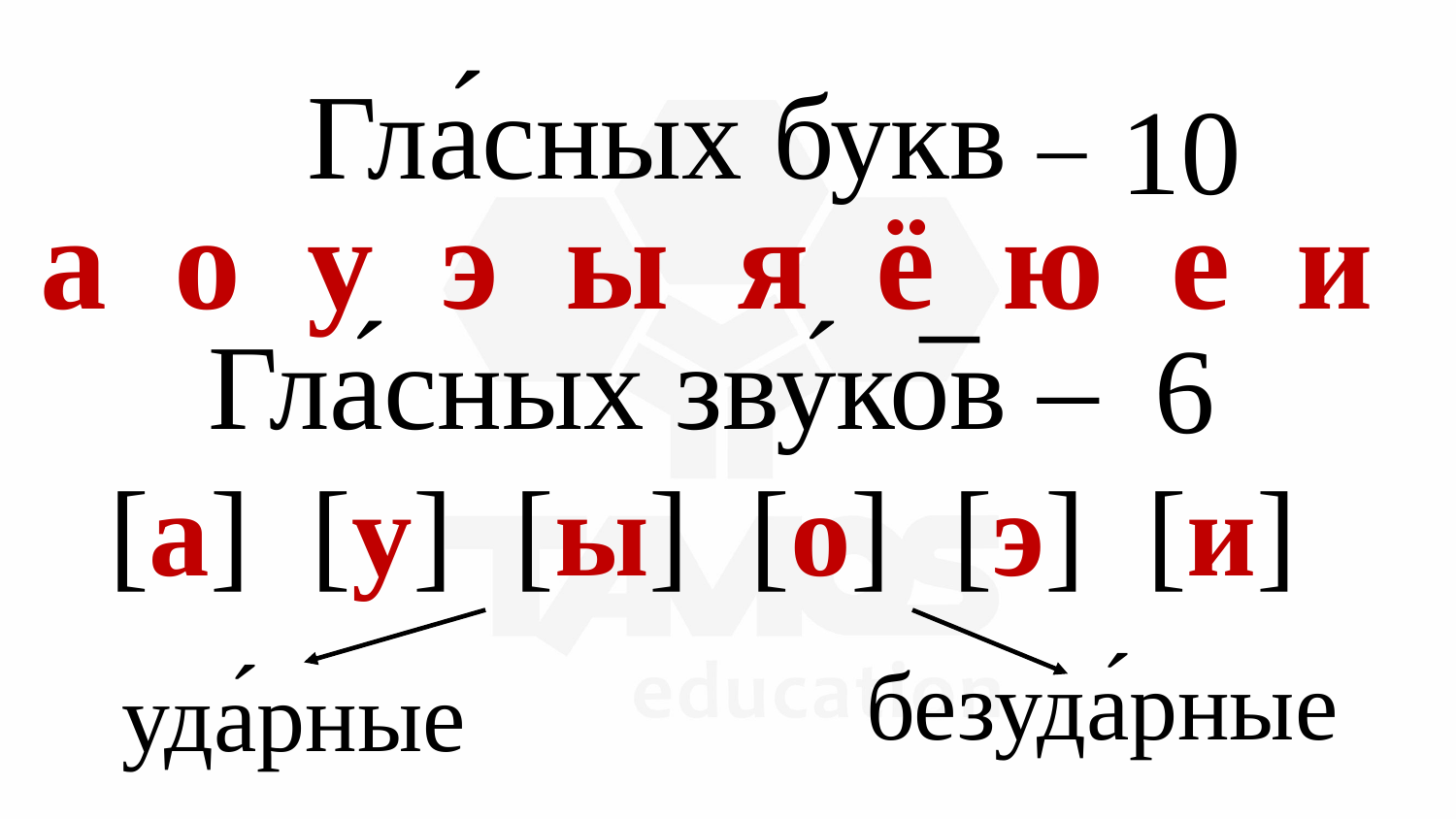

Гла́сных букв –
10
а  о  у  э  ы  я  ё  ю  е  и
     Гла́сных зву́ко̅в –
6
[а]  [у]  [ы]  [о]  [э]  [и]
безуда́рные
уда́рные